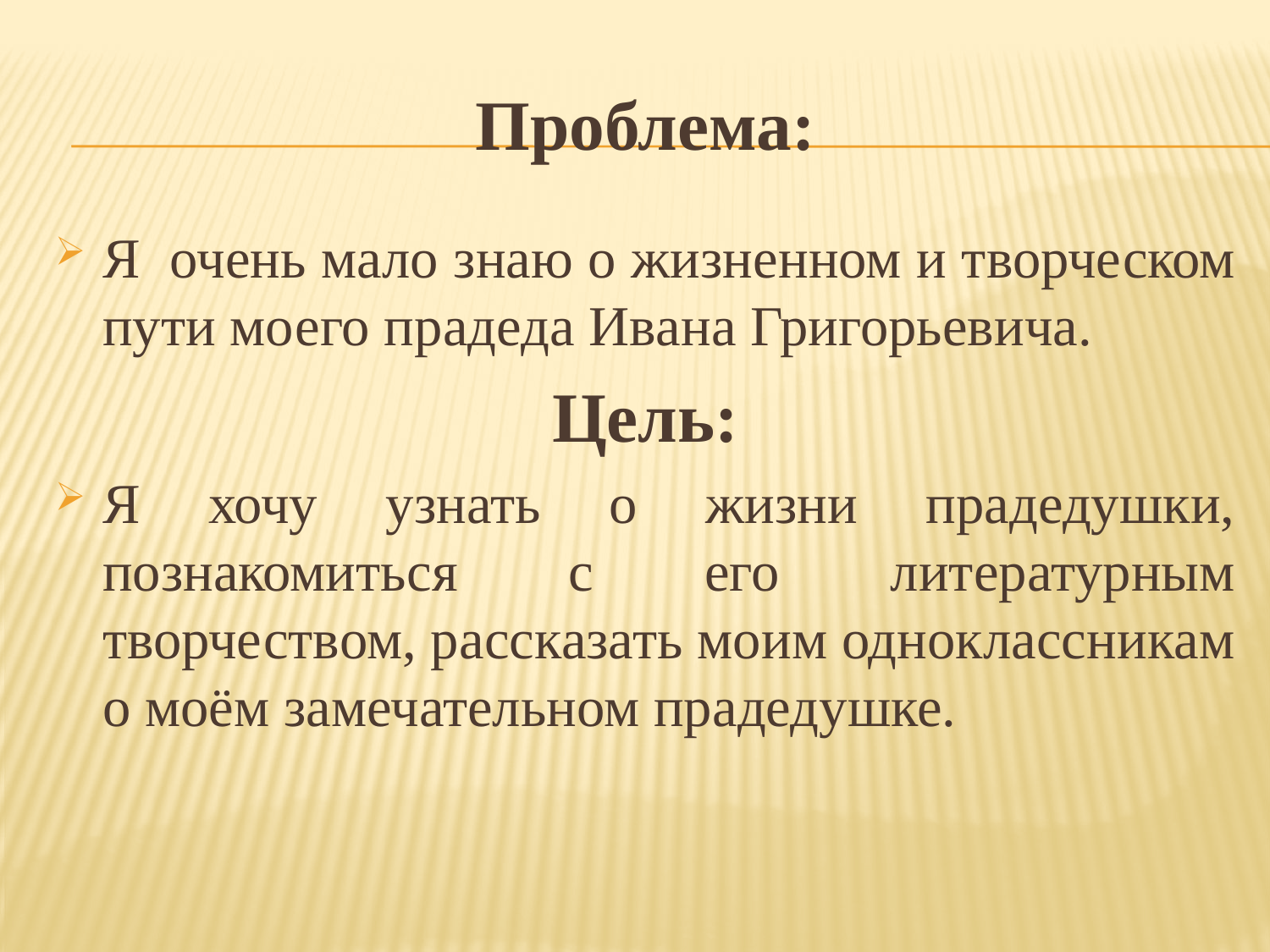

# Проблема:
Я  очень мало знаю о жизненном и творческом пути моего прадеда Ивана Григорьевича.
Цель:
Я хочу узнать о жизни прадедушки, познакомиться с его литературным творчеством, рассказать моим одноклассникам о моём замечательном прадедушке.